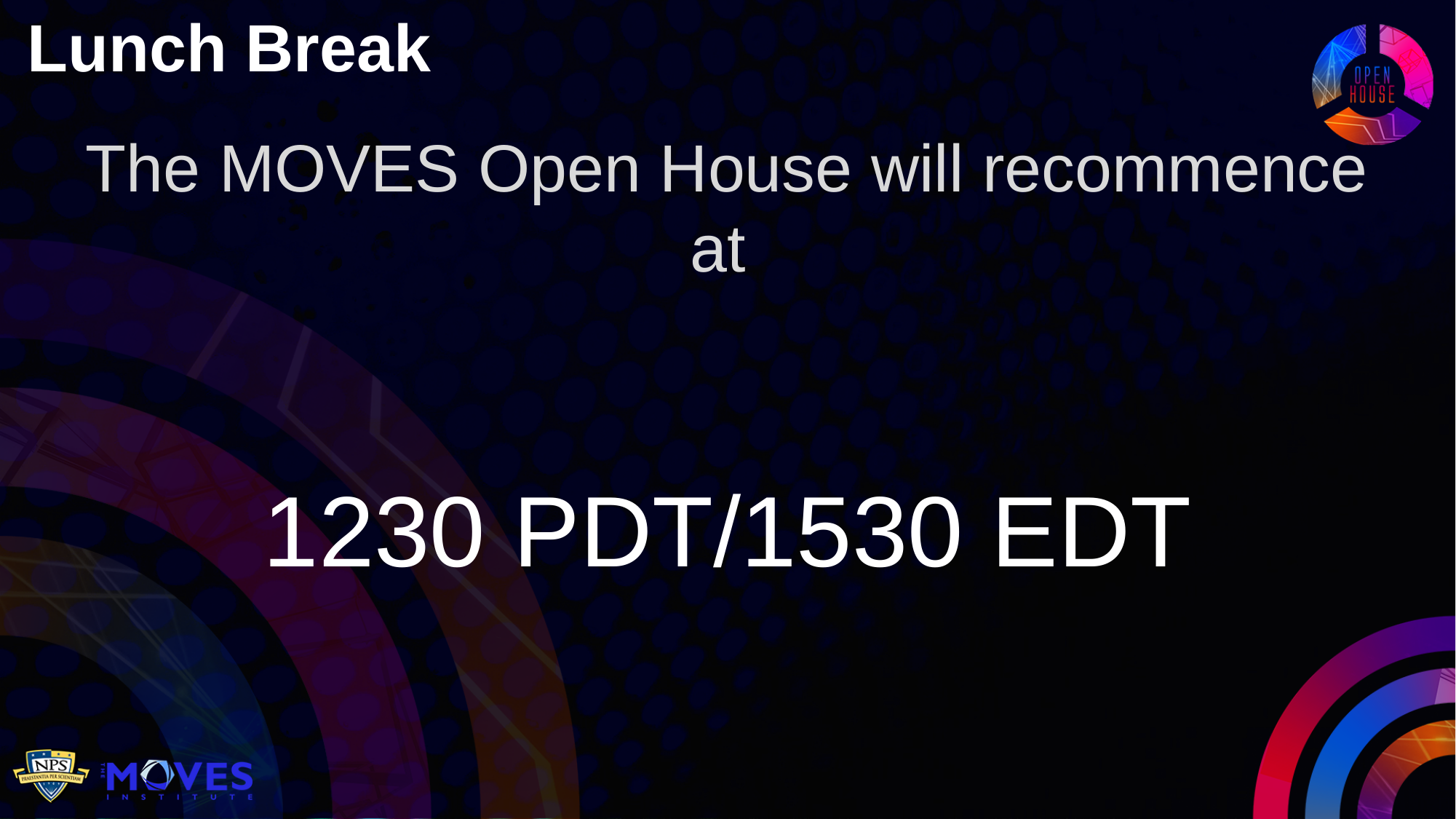

Lunch Break
The MOVES Open House will recommence at

1230 PDT/1530 EDT